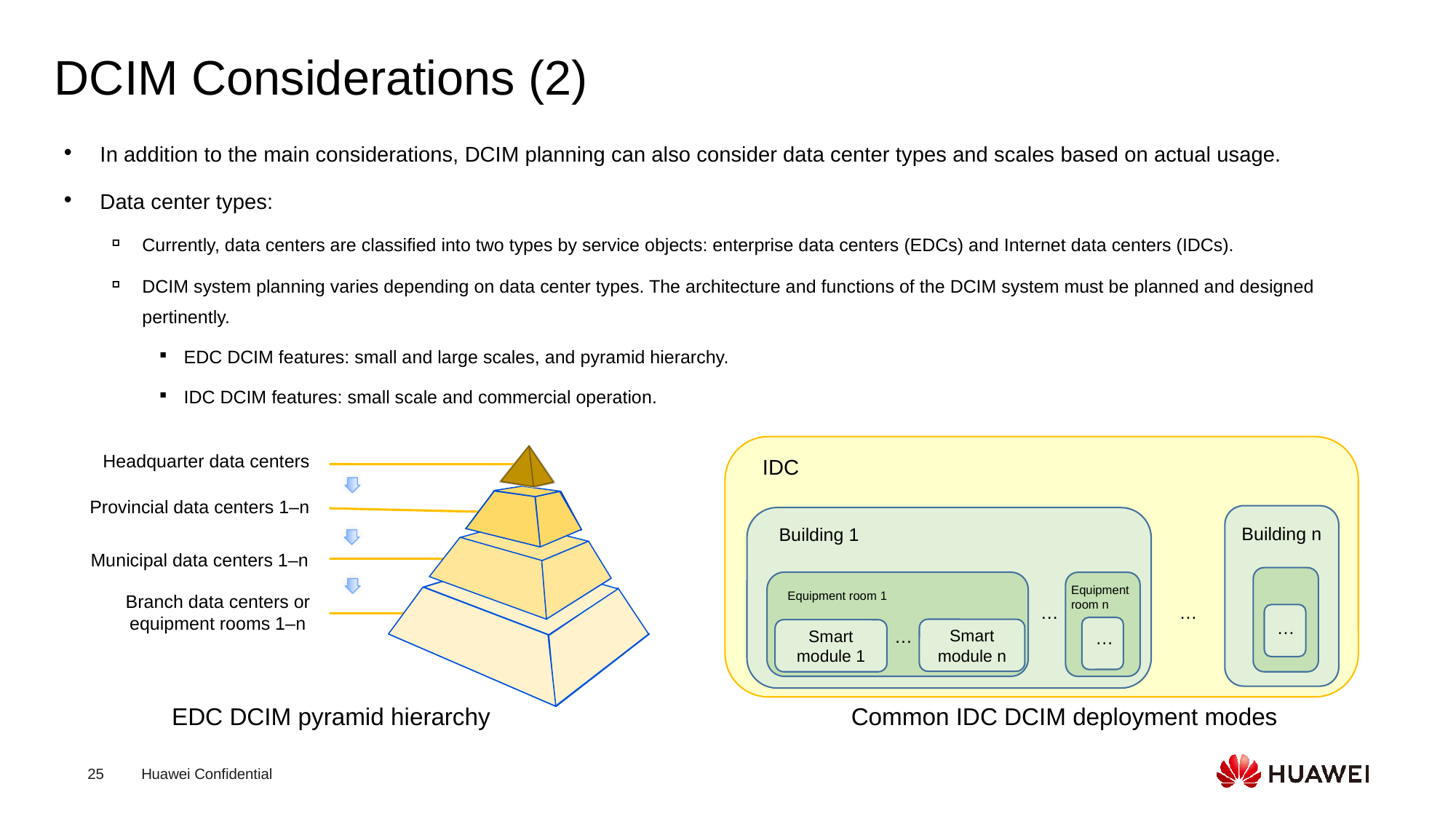

# DCIM Considerations (2)
In addition to the main considerations, DCIM planning can also consider data center types and scales based on actual usage.
Data center types:
Currently, data centers are classified into two types by service objects: enterprise data centers (EDCs) and Internet data centers (IDCs).
DCIM system planning varies depending on data center types. The architecture and functions of the DCIM system must be planned and designed pertinently.
EDC DCIM features: small and large scales, and pyramid hierarchy.
IDC DCIM features: small scale and commercial operation.

Headquarter data centers

IDC

Provincial data centers 1–n

Building n
Building 1

Municipal data centers 1–n

Equipment room n

Equipment room 1
Branch data centers or equipment rooms 1–n
…
…

…

Smart module n
Smart module 1
…
…
EDC DCIM pyramid hierarchy
Common IDC DCIM deployment modes